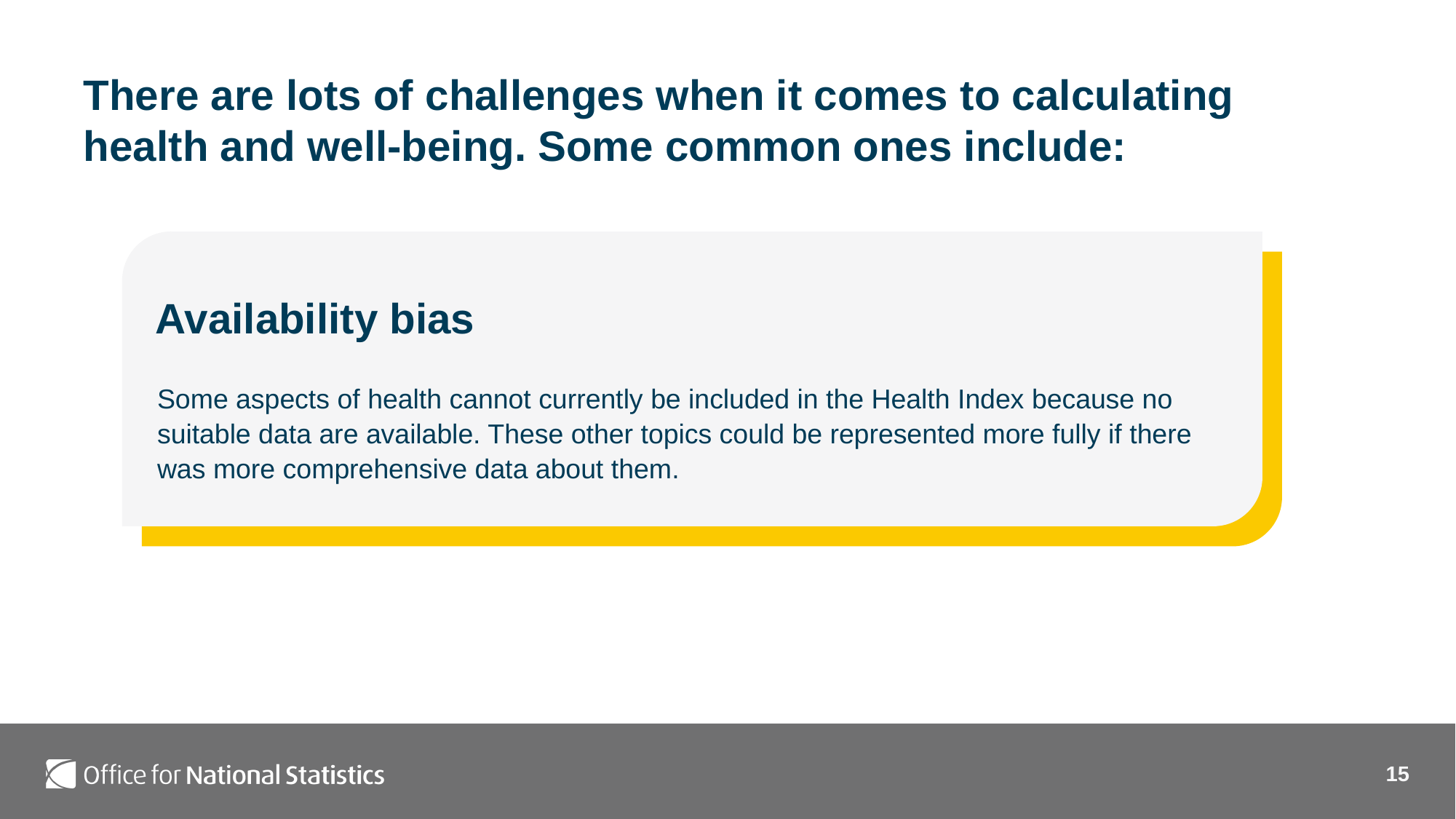

There are lots of challenges when it comes to calculating health and well-being. Some common ones include:

Availability bias
Some aspects of health cannot currently be included in the Health Index because no suitable data are available. These other topics could be represented more fully if there was more comprehensive data about them​.
15